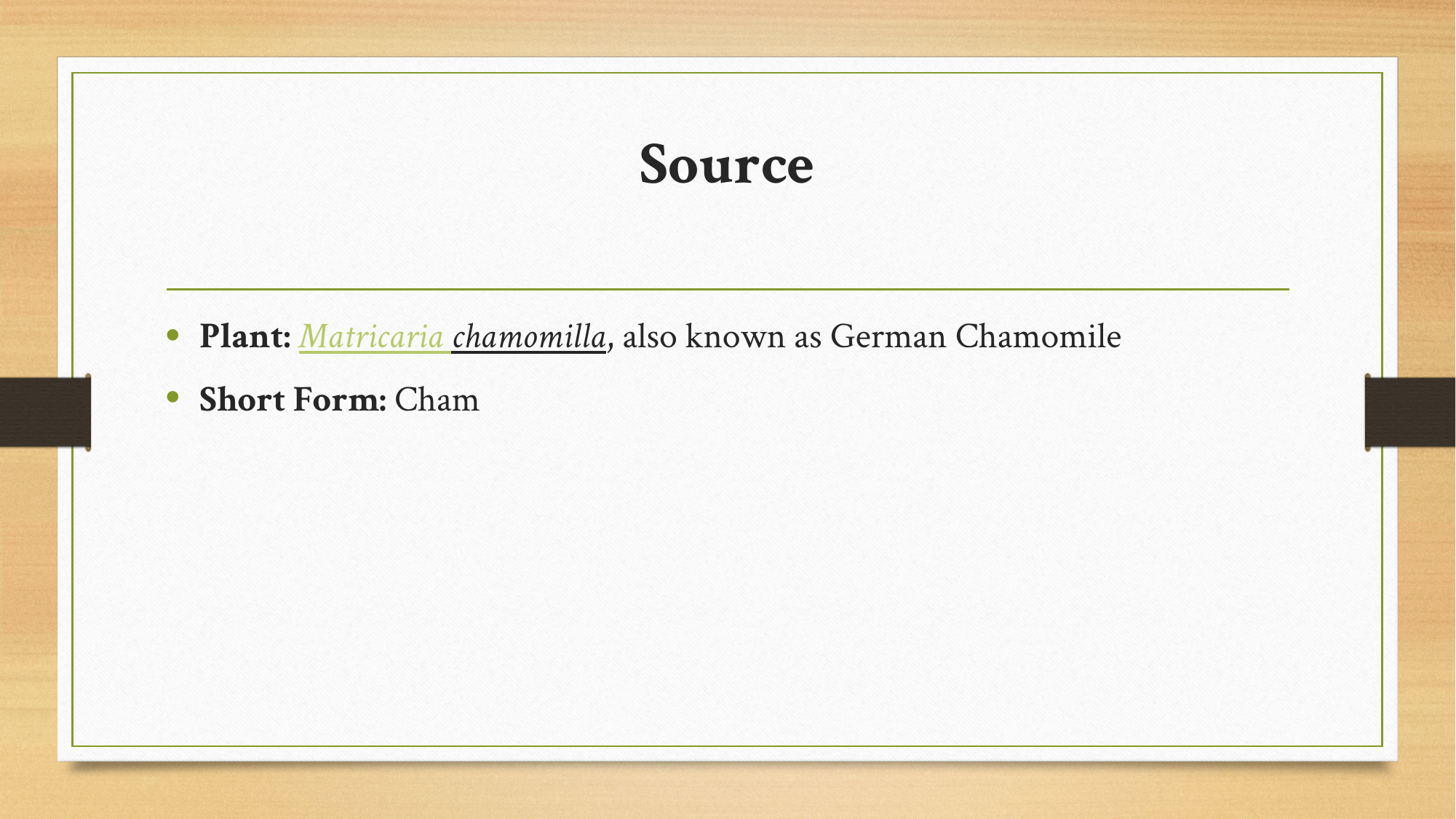

# Source
Plant: Matricaria chamomilla, also known as German Chamomile
Short Form: Cham